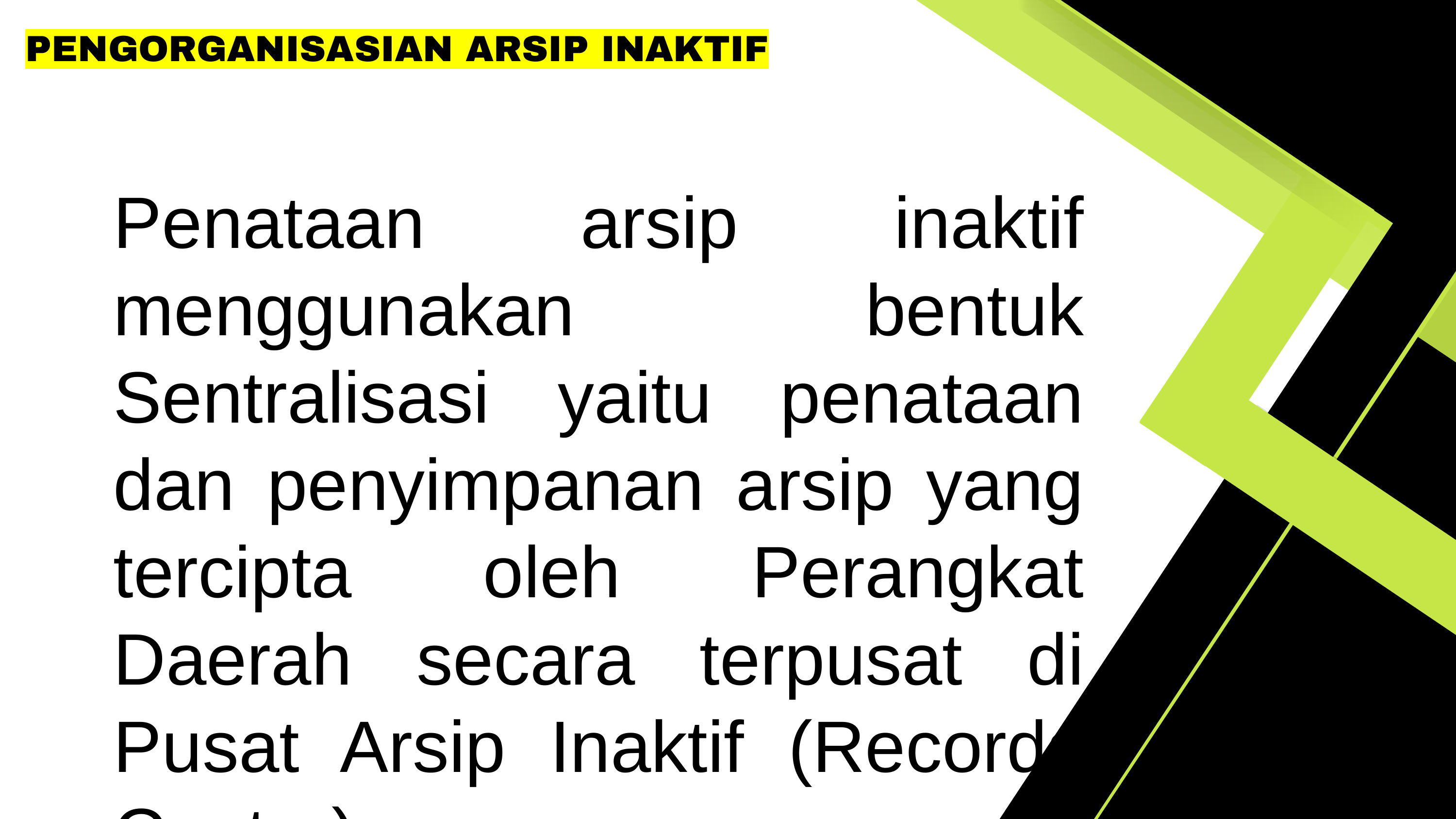

PENGORGANISASIAN ARSIP INAKTIF

Penataan arsip inaktif menggunakan bentuk Sentralisasi yaitu penataan dan penyimpanan arsip yang tercipta oleh Perangkat Daerah secara terpusat di Pusat Arsip Inaktif (Records Center).

NAKTIF
VITAL

ARSIP DINAMIS